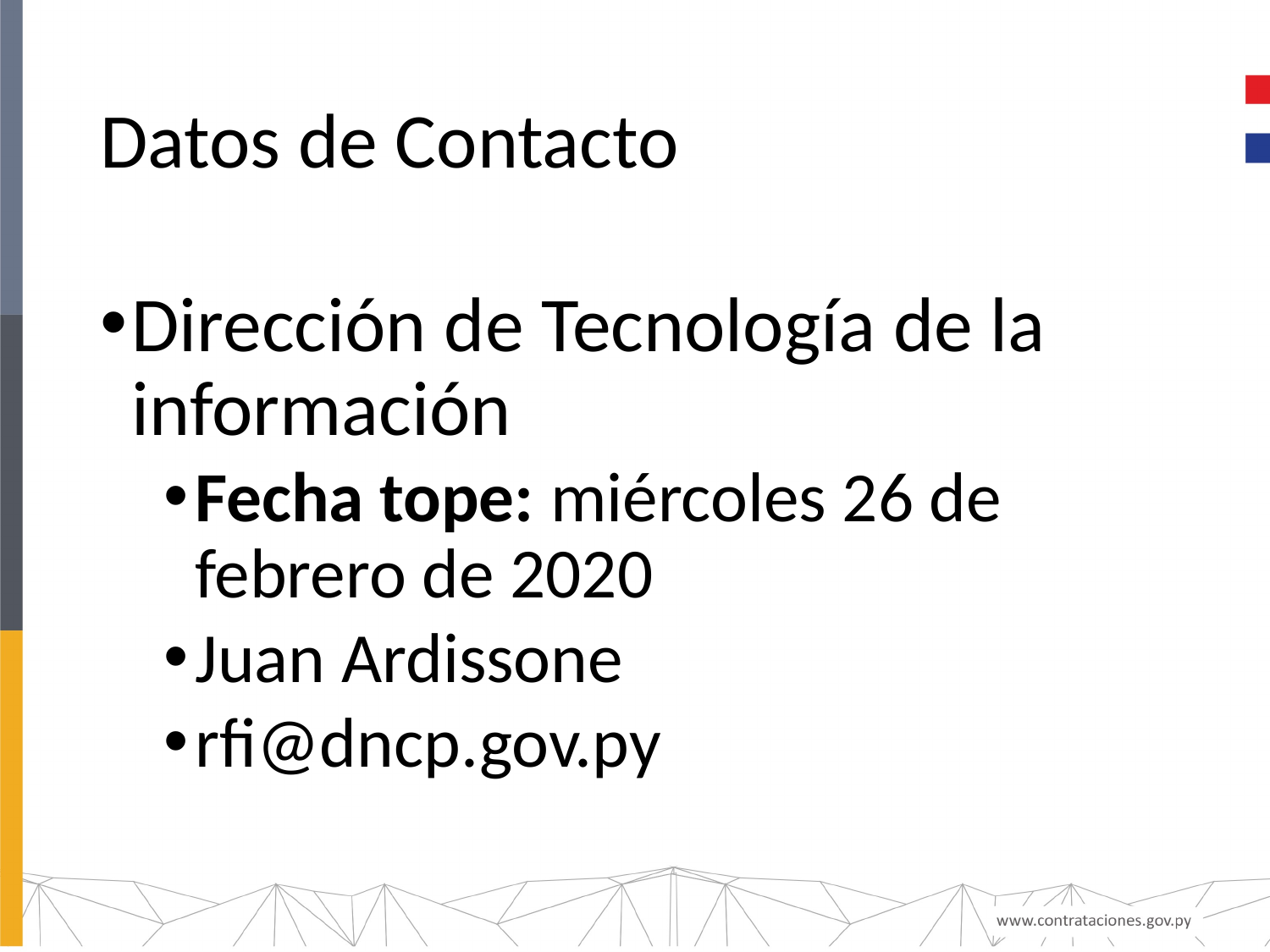

# Datos de Contacto
Dirección de Tecnología de la información
Fecha tope: miércoles 26 de febrero de 2020
Juan Ardissone
rfi@dncp.gov.py